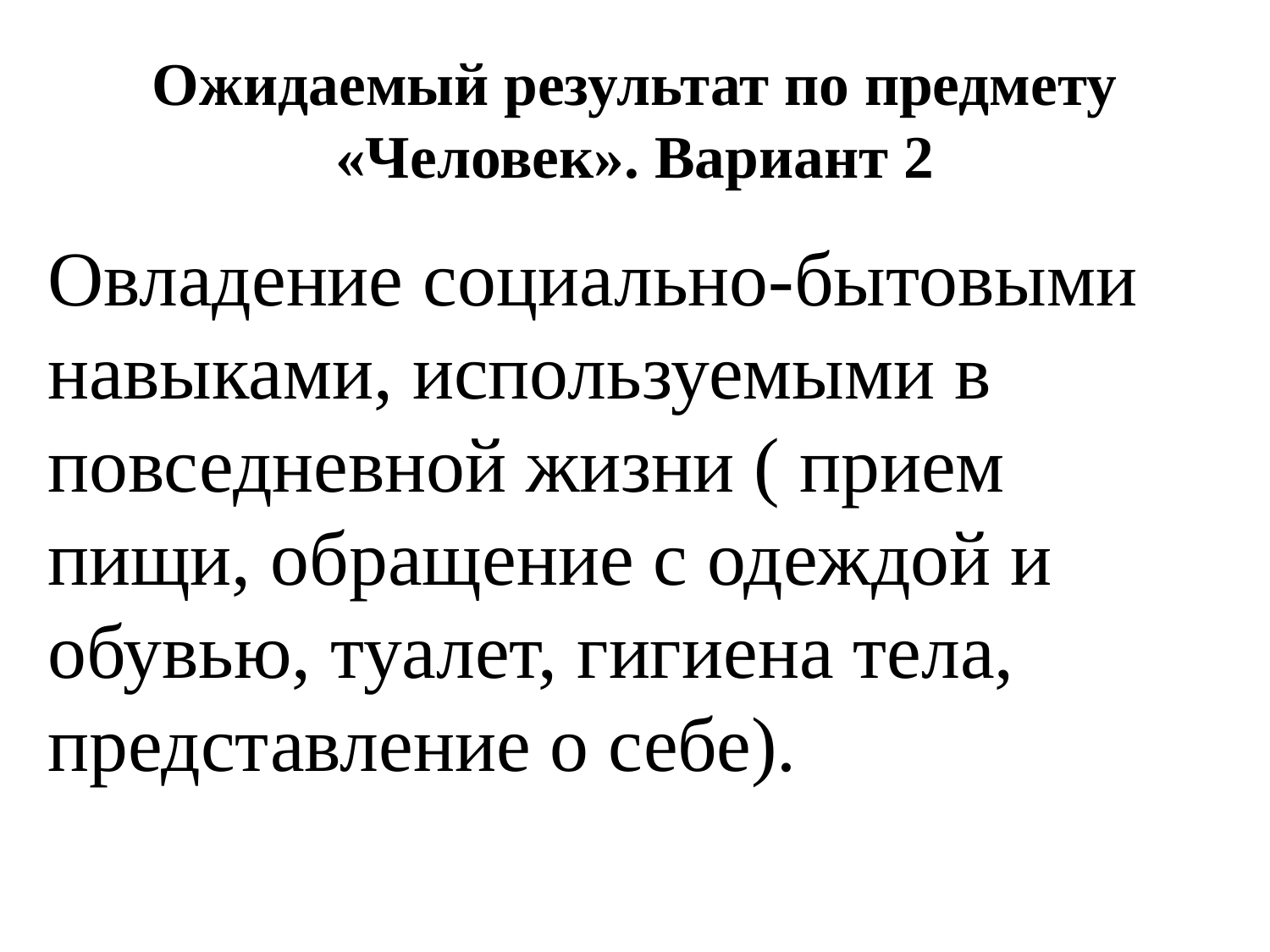

# Ожидаемый результат по предмету «Человек». Вариант 2
Овладение социально-бытовыми навыками, используемыми в повседневной жизни ( прием пищи, обращение с одеждой и обувью, туалет, гигиена тела, представление о себе).